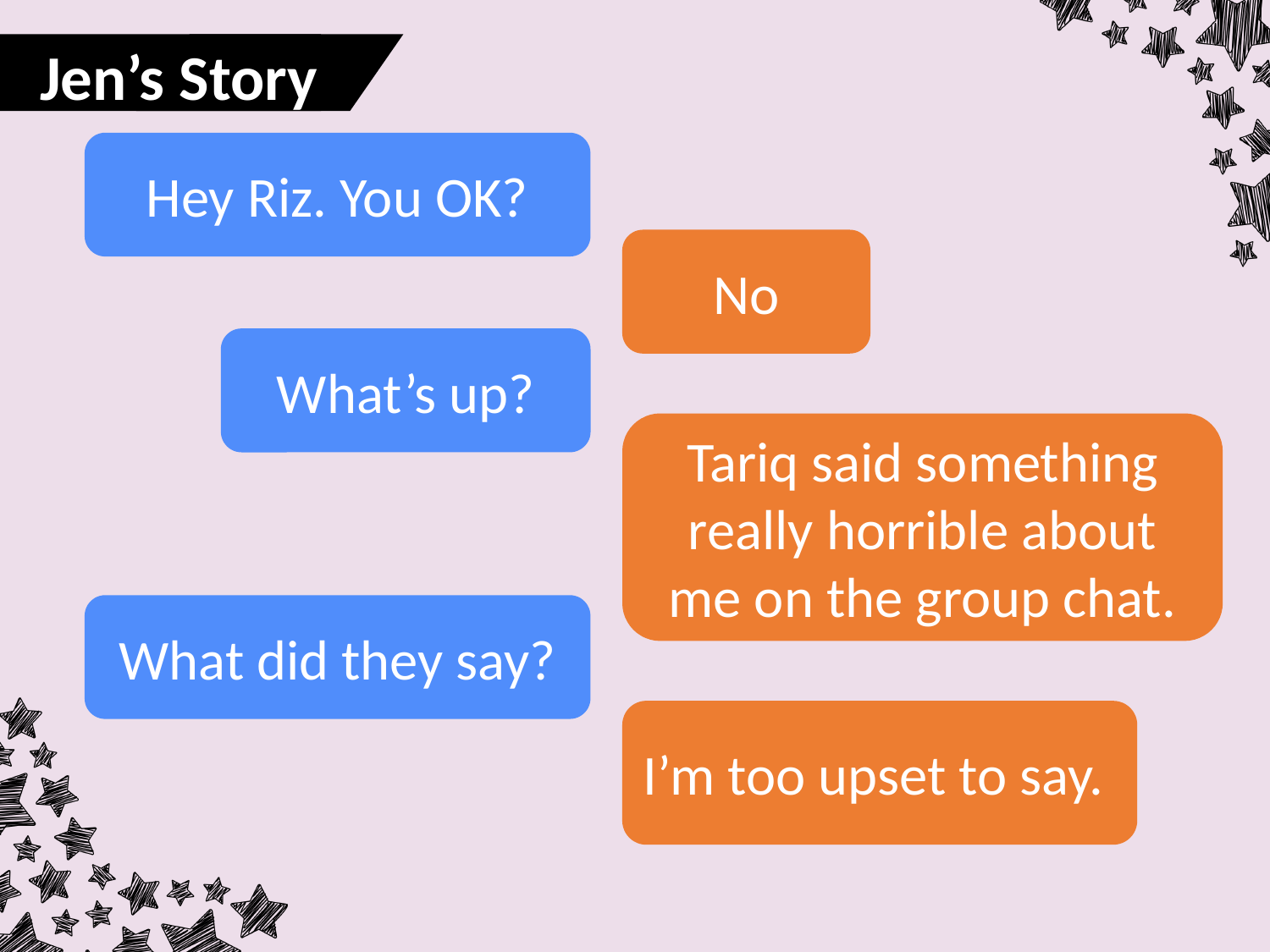

Jen’s Story

Hey Riz. You OK?
No
What’s up?
Tariq said something really horrible about me on the group chat.
What did they say?
I’m too upset to say.